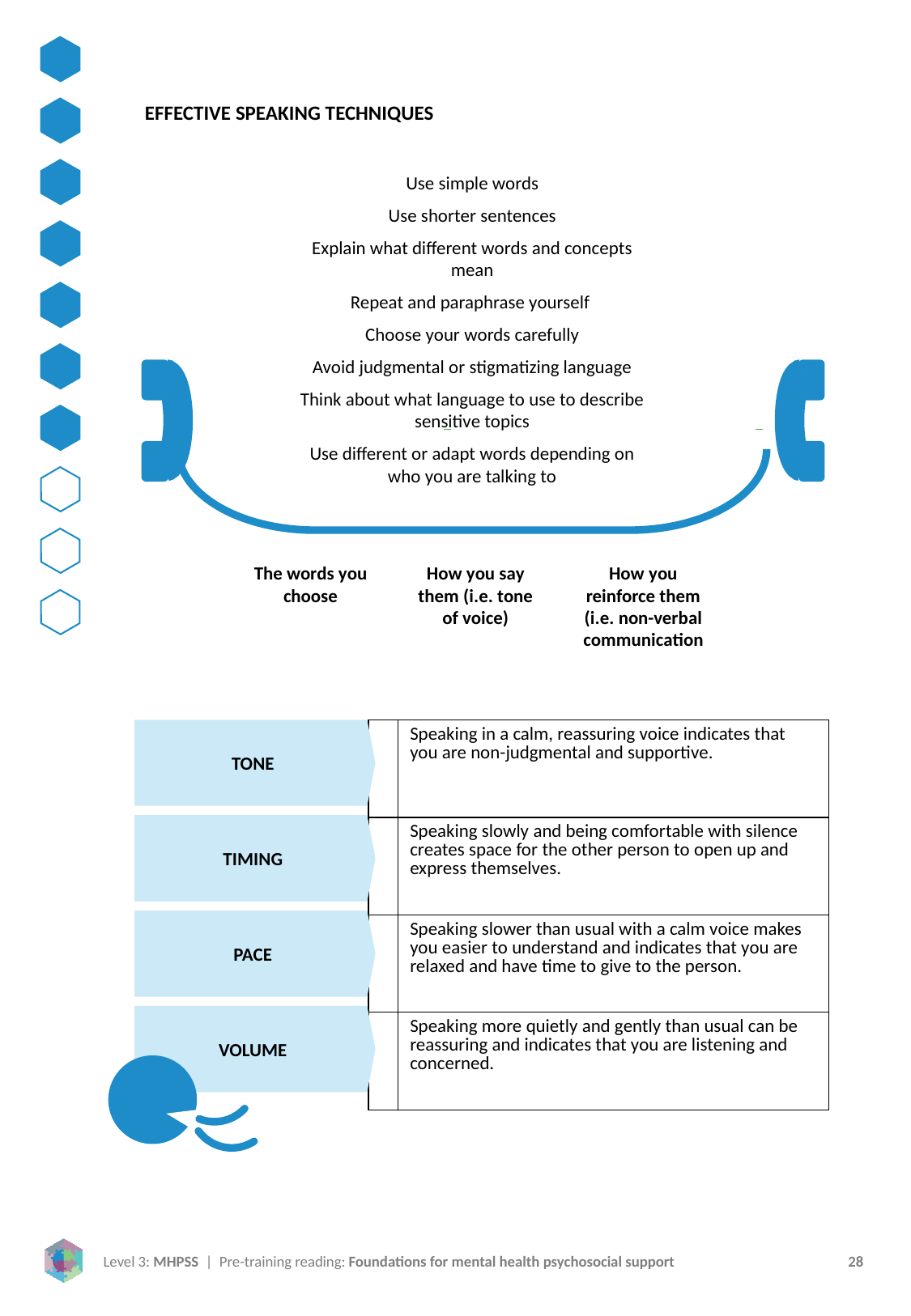

EFFECTIVE SPEAKING TECHNIQUES

Use simple words
Use shorter sentences
Explain what different words and concepts mean
Repeat and paraphrase yourself
Choose your words carefully
Avoid judgmental or stigmatizing language
Think about what language to use to describe sensitive topics
Use different or adapt words depending on who you are talking to

The words you choose
How you say them (i.e. tone of voice)
How you reinforce them (i.e. non-verbal communication

|  | Speaking in a calm, reassuring voice indicates that you are non-judgmental and supportive. |
| --- | --- |
|  | Speaking slowly and being comfortable with silence creates space for the other person to open up and express themselves. |
|  | Speaking slower than usual with a calm voice makes you easier to understand and indicates that you are relaxed and have time to give to the person. |
|  | Speaking more quietly and gently than usual can be reassuring and indicates that you are listening and concerned. |
TONE
TIMING
PACE
VOLUME